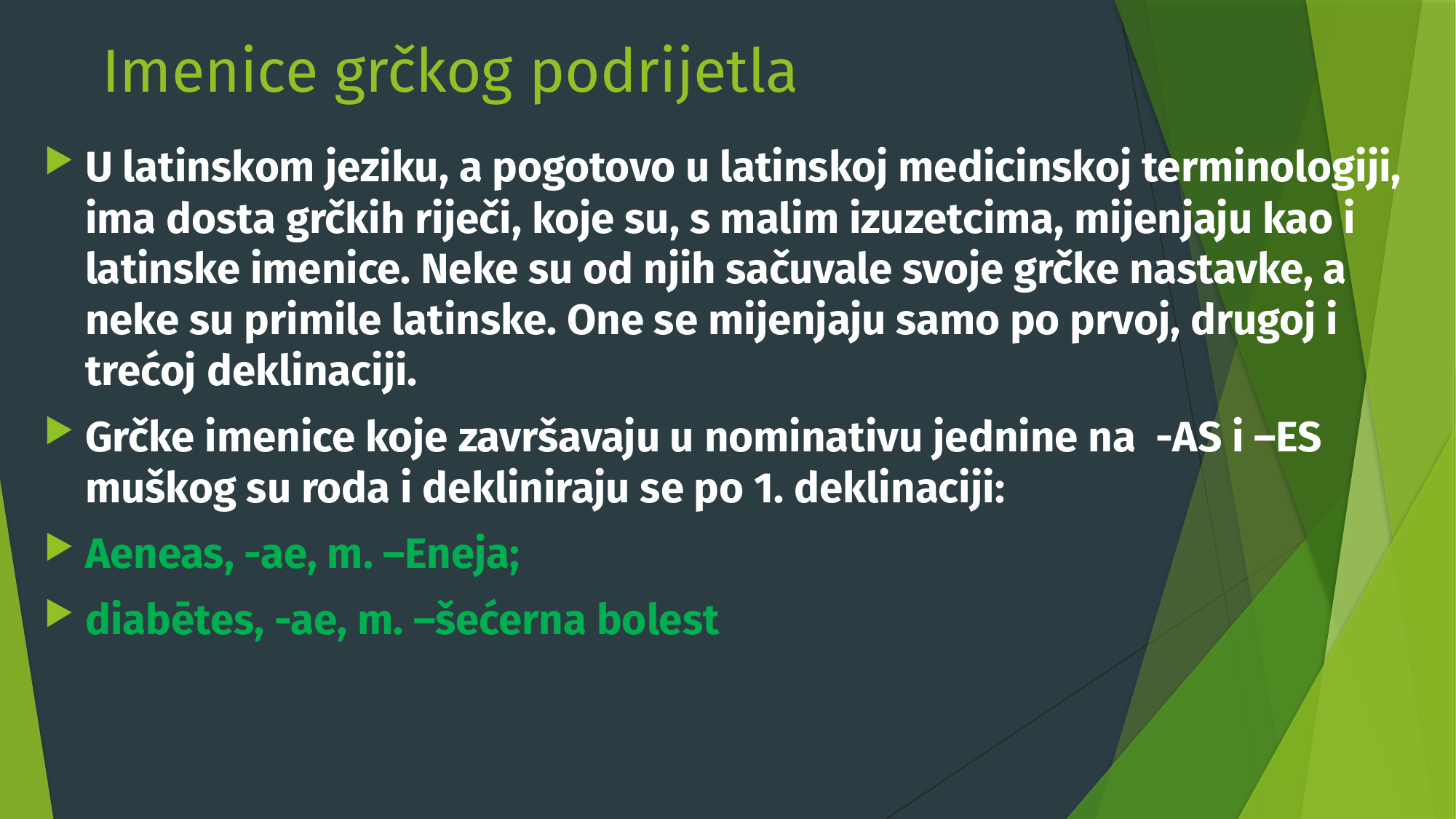

# Imenice grčkog podrijetla
U latinskom jeziku, a pogotovo u latinskoj medicinskoj terminologiji, ima dosta grčkih riječi, koje su, s malim izuzetcima, mijenjaju kao i latinske imenice. Neke su od njih sačuvale svoje grčke nastavke, a neke su primile latinske. One se mijenjaju samo po prvoj, drugoj i trećoj deklinaciji.
Grčke imenice koje završavaju u nominativu jednine na  -AS i –ES muškog su roda i dekliniraju se po 1. deklinaciji:
Aeneas, -ae, m. –Eneja;
diabētes, -ae, m. –šećerna bolest